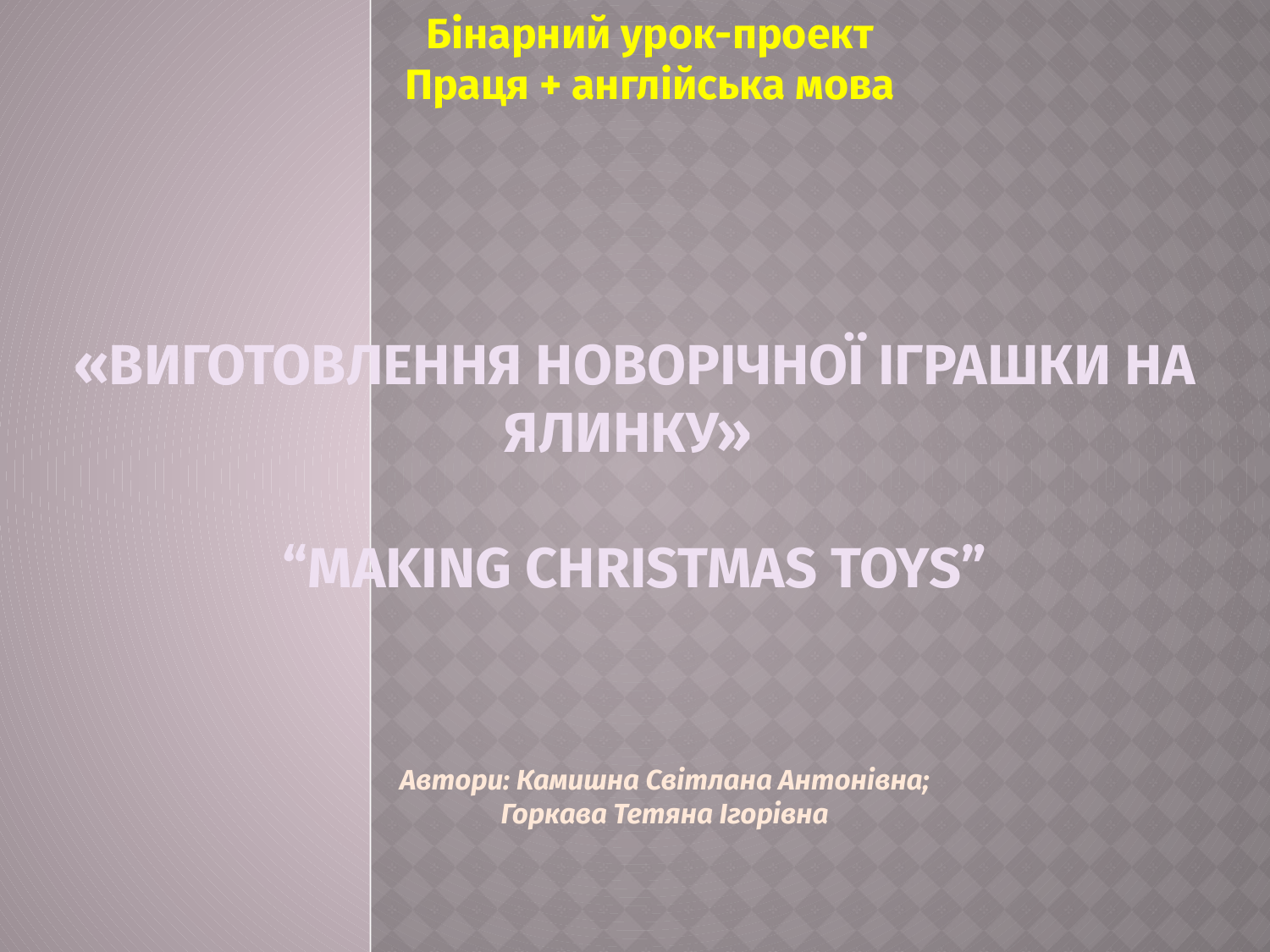

Бінарний урок-проект
Праця + англійська мова
# «Виготовлення новорічної іграшки на ялинку» “Making Christmas toys”
Автори: Камишна Світлана Антонівна;
Горкава Тетяна Ігорівна